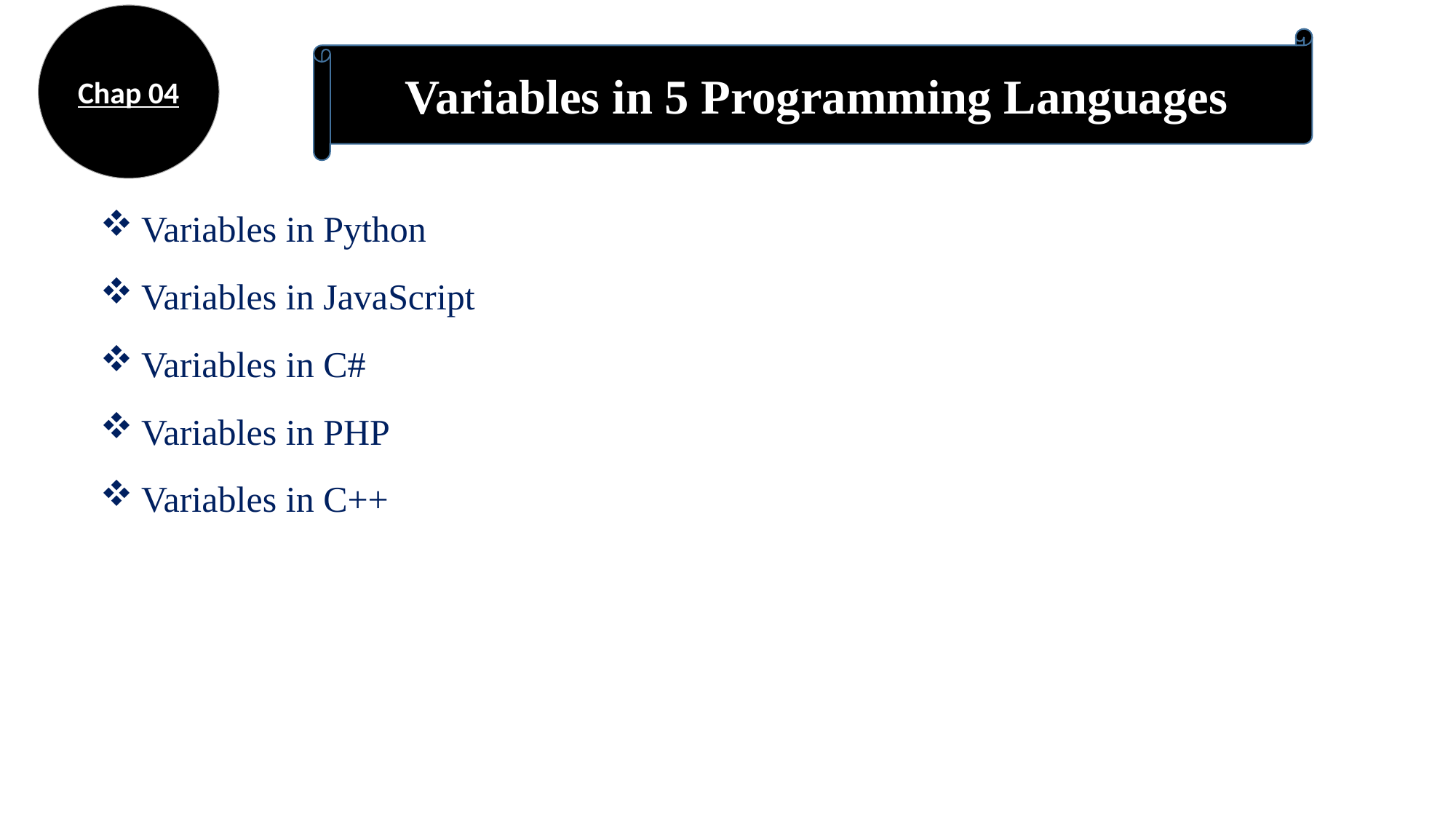

Chap 04
Variables in 5 Programming Languages
Variables in Python
Variables in JavaScript
Variables in C#
Variables in PHP
Variables in C++